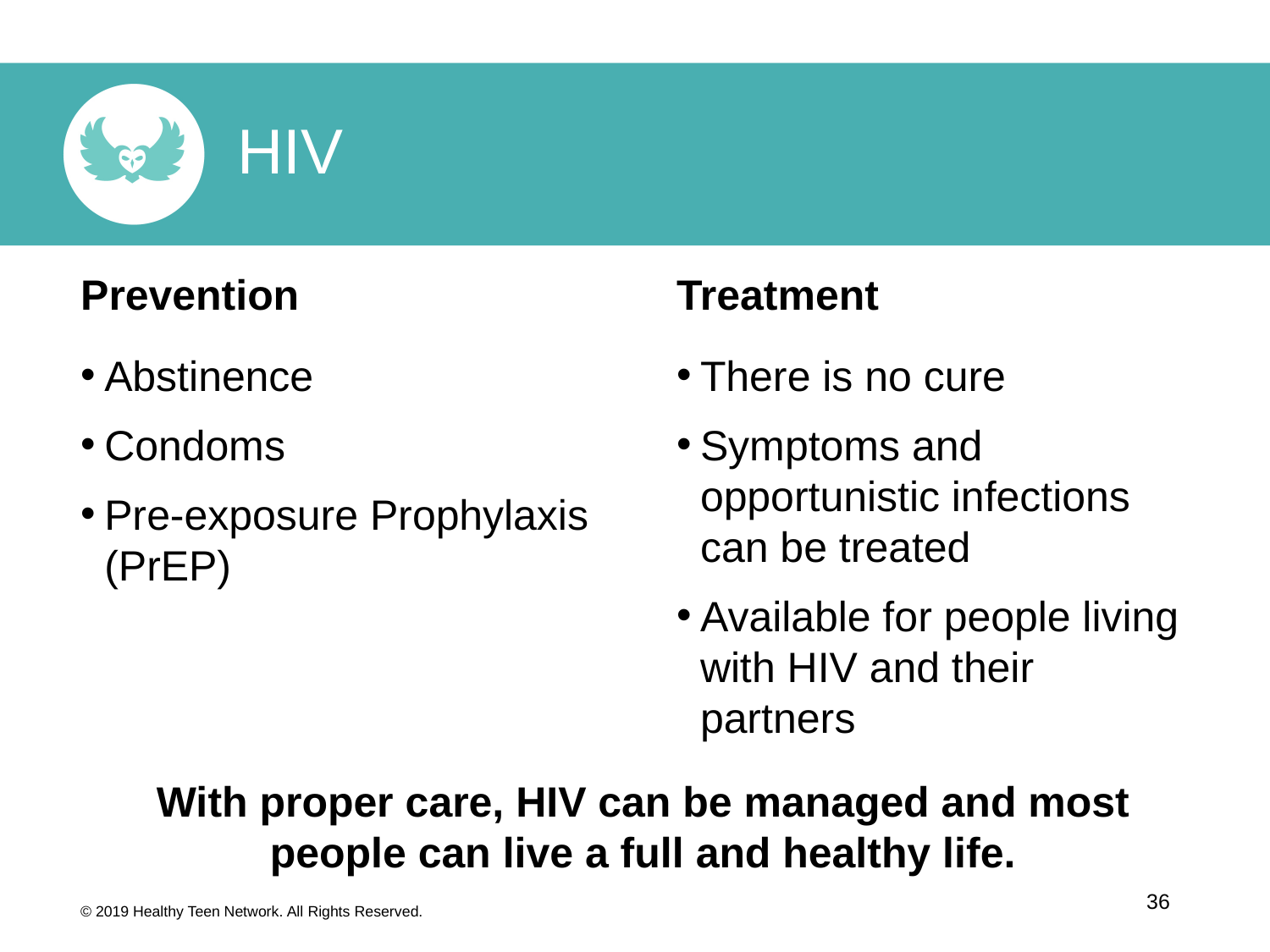

HIV

Treatment
Prevention
Abstinence
Condoms
Pre-exposure Prophylaxis (PrEP)

There is no cure
Symptoms and opportunistic infections can be treated
Available for people living with HIV and their partners

With proper care, HIV can be managed and most people can live a full and healthy life.